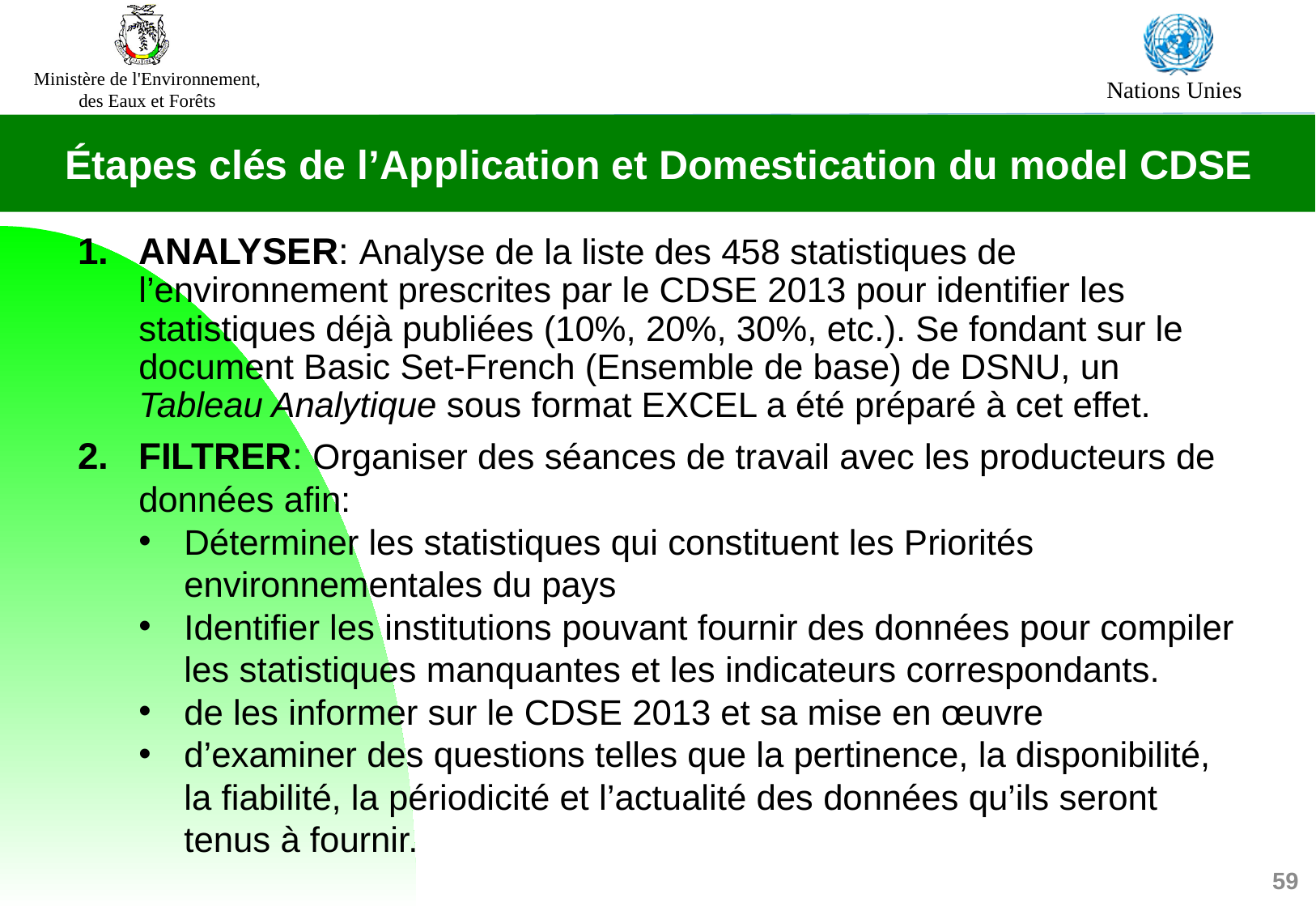

Étapes clés de l’Application et Domestication du model CDSE
ANALYSER: Analyse de la liste des 458 statistiques de l’environnement prescrites par le CDSE 2013 pour identifier les statistiques déjà publiées (10%, 20%, 30%, etc.). Se fondant sur le document Basic Set-French (Ensemble de base) de DSNU, un Tableau Analytique sous format EXCEL a été préparé à cet effet.
FILTRER: Organiser des séances de travail avec les producteurs de données afin:
Déterminer les statistiques qui constituent les Priorités environnementales du pays
Identifier les institutions pouvant fournir des données pour compiler les statistiques manquantes et les indicateurs correspondants.
de les informer sur le CDSE 2013 et sa mise en œuvre
d’examiner des questions telles que la pertinence, la disponibilité, la fiabilité, la périodicité et l’actualité des données qu’ils seront tenus à fournir.
59